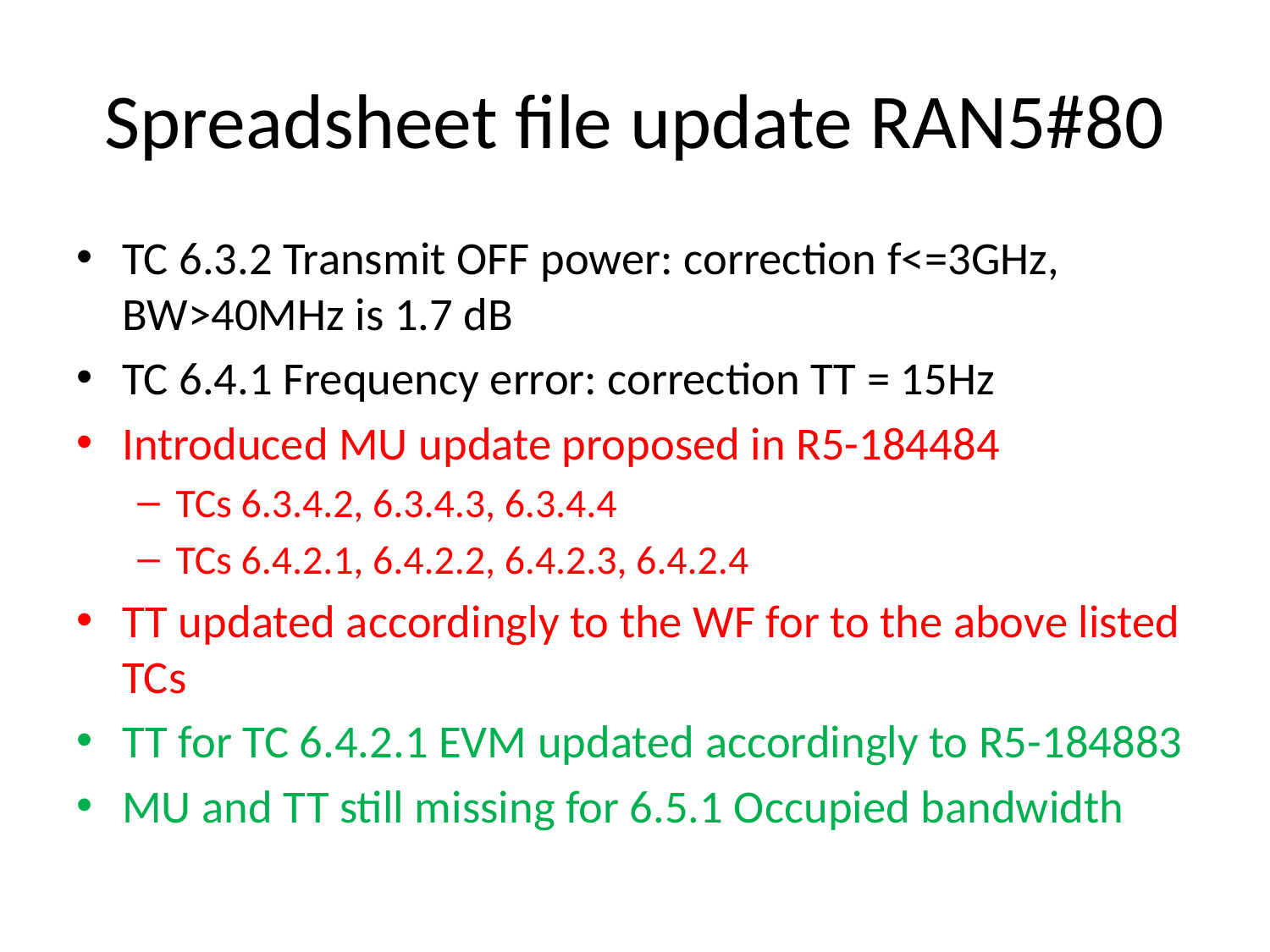

# Spreadsheet file update RAN5#80
TC 6.3.2 Transmit OFF power: correction f<=3GHz, BW>40MHz is 1.7 dB
TC 6.4.1 Frequency error: correction TT = 15Hz
Introduced MU update proposed in R5-184484
TCs 6.3.4.2, 6.3.4.3, 6.3.4.4
TCs 6.4.2.1, 6.4.2.2, 6.4.2.3, 6.4.2.4
TT updated accordingly to the WF for to the above listed TCs
TT for TC 6.4.2.1 EVM updated accordingly to R5-184883
MU and TT still missing for 6.5.1 Occupied bandwidth